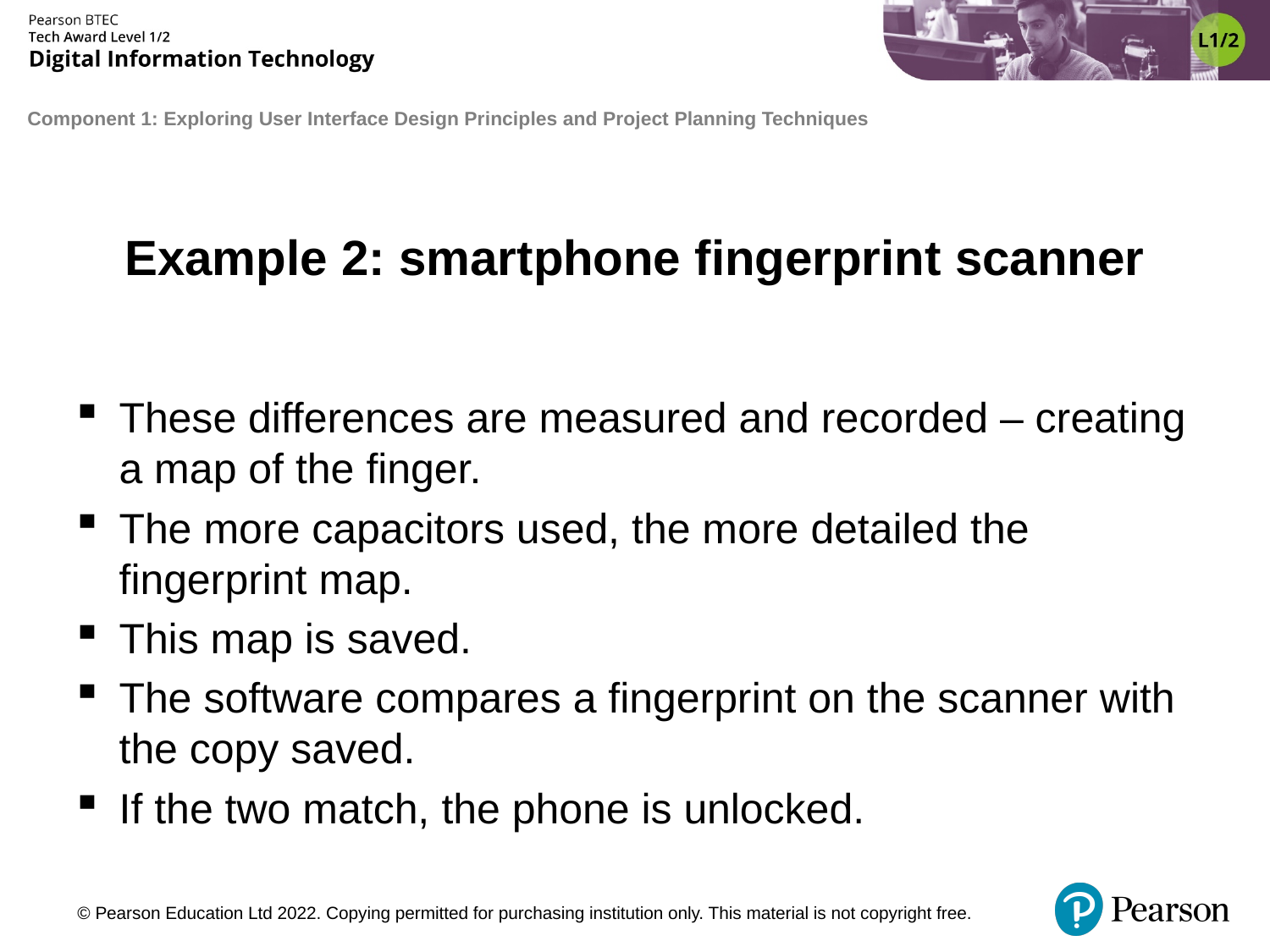

# Example 2: smartphone fingerprint scanner

These differences are measured and recorded – creating a map of the finger.
The more capacitors used, the more detailed the fingerprint map.
This map is saved.
The software compares a fingerprint on the scanner with the copy saved.
If the two match, the phone is unlocked.